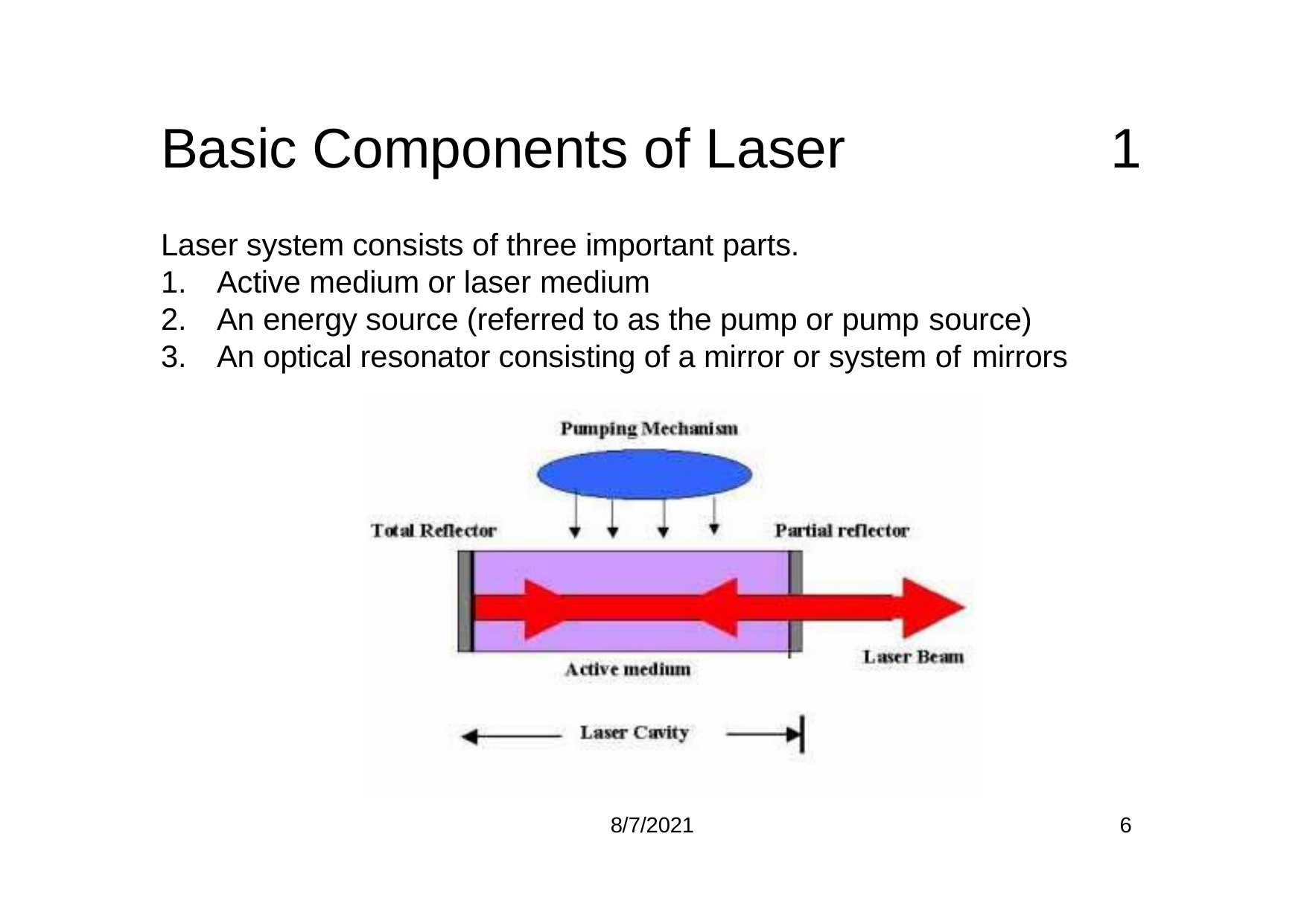

# Basic Components of Laser
1
Laser system consists of three important parts.
Active medium or laser medium
An energy source (referred to as the pump or pump source)
An optical resonator consisting of a mirror or system of mirrors

8/7/2021
6